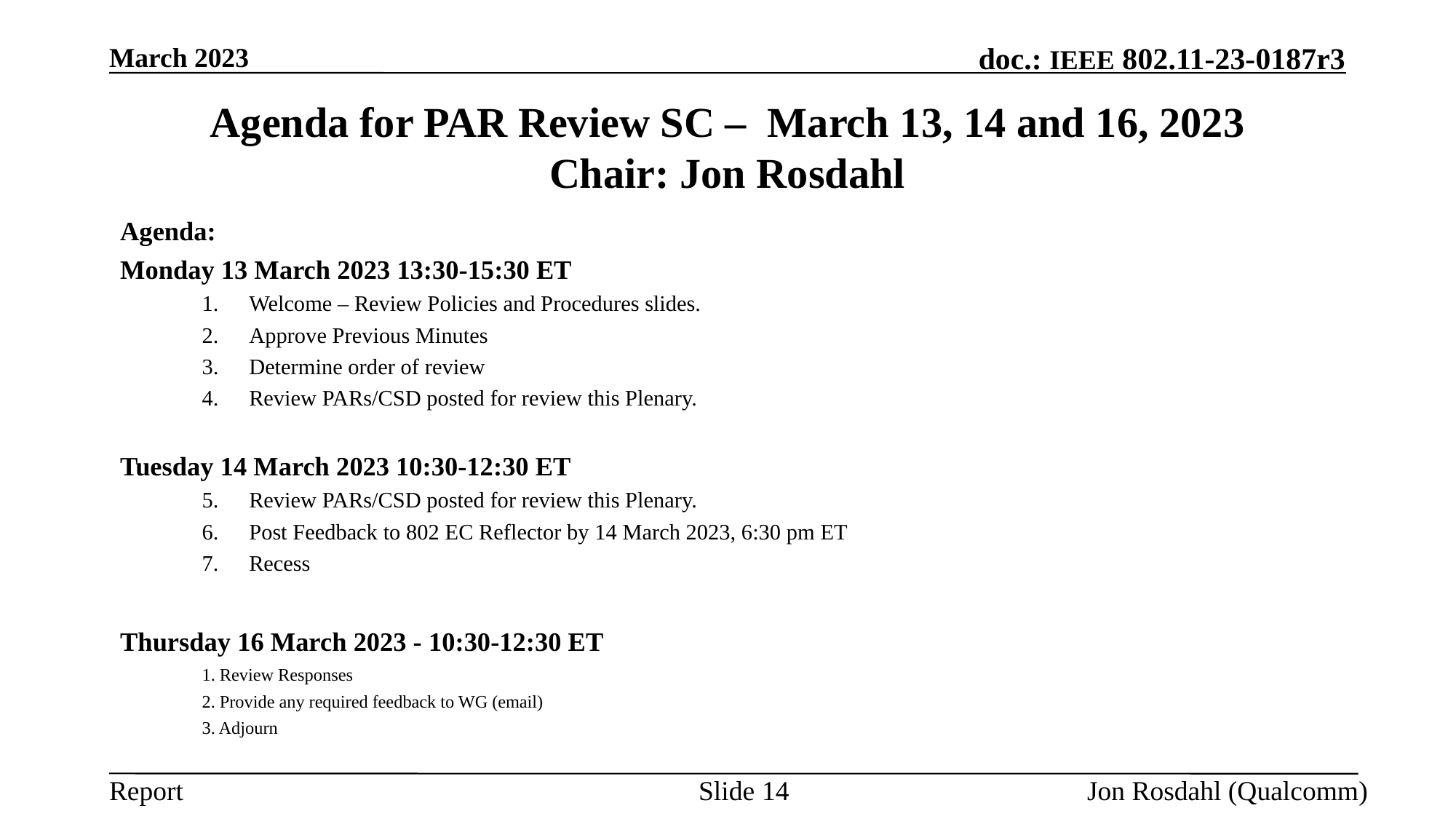

March 2023
# Agenda for PAR Review SC –  March 13, 14 and 16, 2023 Chair: Jon Rosdahl
Draft Agenda:
Agenda:
Monday 13 March 2023 13:30-15:30 ET
Welcome – Review Policies and Procedures slides.
Approve Previous Minutes
Determine order of review
Review PARs/CSD posted for review this Plenary.

Tuesday 14 March 2023 10:30-12:30 ET
Review PARs/CSD posted for review this Plenary.
Post Feedback to 802 EC Reflector by 14 March 2023, 6:30 pm ET
Recess

Thursday 16 March 2023 - 10:30-12:30 ET
	1. Review Responses
	2. Provide any required feedback to WG (email)
	3. Adjourn
Slide 14
Jon Rosdahl (Qualcomm)